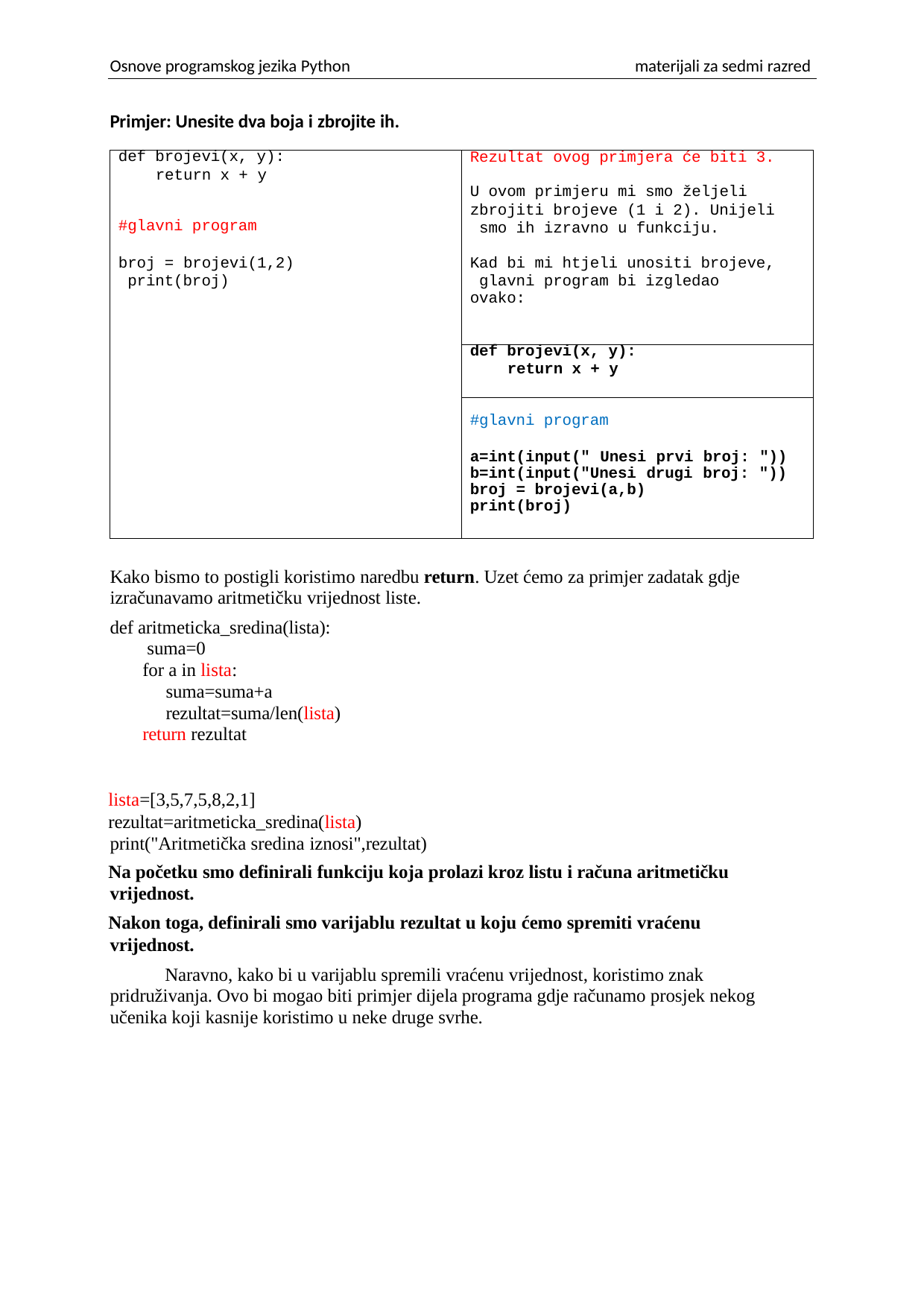

Osnove programskog jezika Python
materijali za sedmi razred

Primjer: Unesite dva boja i zbrojite ih.
| def brojevi(x, y): return x + y | Rezultat ovog primjera će biti 3. |
| --- | --- |
| #glavni program | U ovom primjeru mi smo željeli zbrojiti brojeve (1 i 2). Unijeli smo ih izravno u funkciju. |
| broj = brojevi(1,2) print(broj) | Kad bi mi htjeli unositi brojeve, glavni program bi izgledao ovako: |
|  | def brojevi(x, y): return x + y |
|  | #glavni program |
|  | a=int(input(" Unesi prvi broj: ")) b=int(input("Unesi drugi broj: ")) broj = brojevi(a,b) print(broj) |
Kako bismo to postigli koristimo naredbu return. Uzet ćemo za primjer zadatak gdje  izračunavamo aritmetičku vrijednost liste.
def aritmeticka_sredina(lista):  suma=0
for a in lista:  suma=suma+a  rezultat=suma/len(lista)
return rezultat

lista=[3,5,7,5,8,2,1]
rezultat=aritmeticka_sredina(lista)  print("Aritmetička sredina iznosi",rezultat)
Na početku smo definirali funkciju koja prolazi kroz listu i računa aritmetičku  vrijednost.
Nakon toga, definirali smo varijablu rezultat u koju ćemo spremiti vraćenu vrijednost.
Naravno, kako bi u varijablu spremili vraćenu vrijednost, koristimo znak  pridruživanja. Ovo bi mogao biti primjer dijela programa gdje računamo prosjek nekog  učenika koji kasnije koristimo u neke druge svrhe.